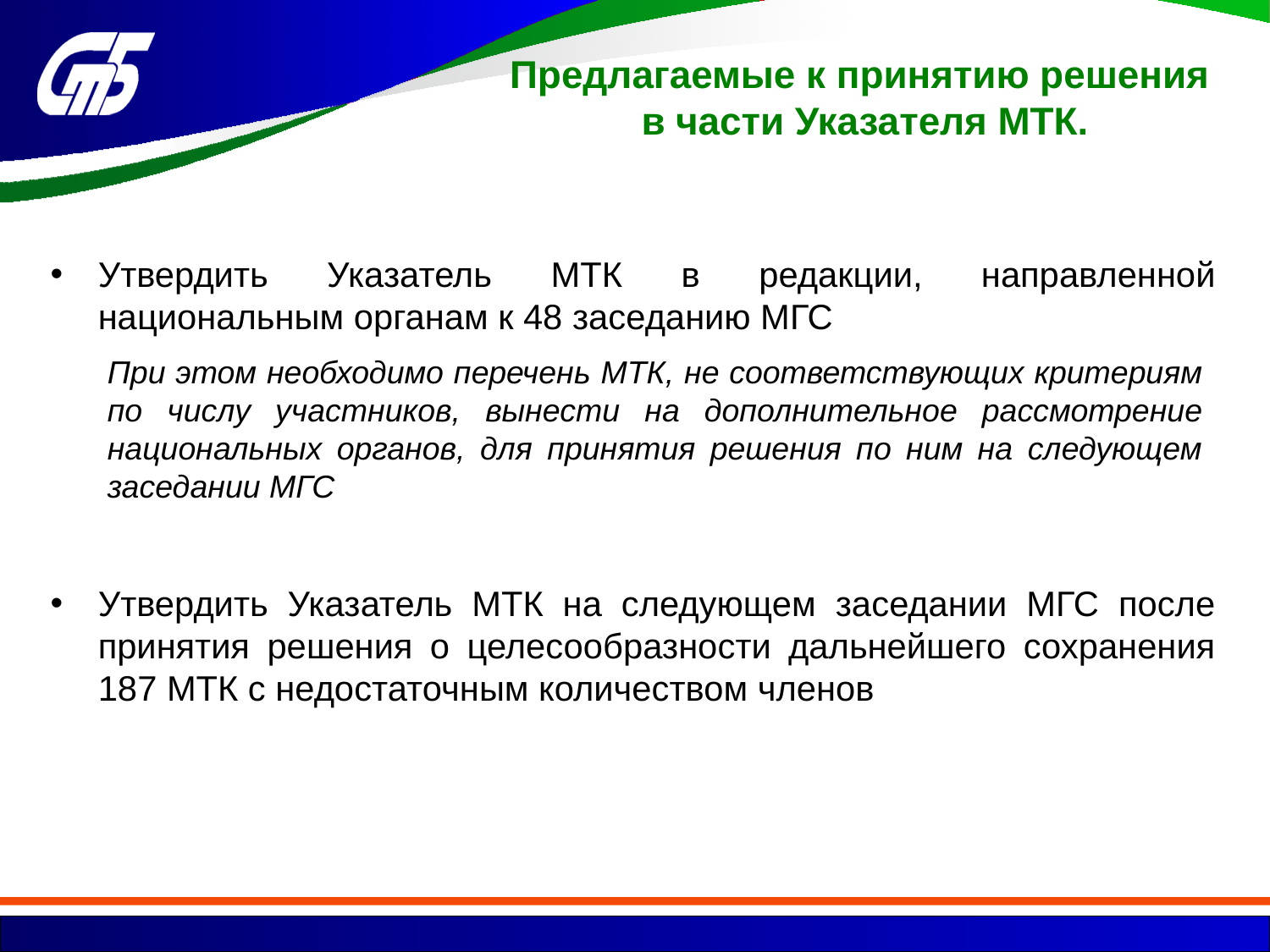

Предлагаемые к принятию решения
в части Указателя МТК.
Утвердить Указатель МТК в редакции, направленной национальным органам к 48 заседанию МГС
При этом необходимо перечень МТК, не соответствующих критериям по числу участников, вынести на дополнительное рассмотрение национальных органов, для принятия решения по ним на следующем заседании МГС
Утвердить Указатель МТК на следующем заседании МГС после принятия решения о целесообразности дальнейшего сохранения 187 МТК с недостаточным количеством членов